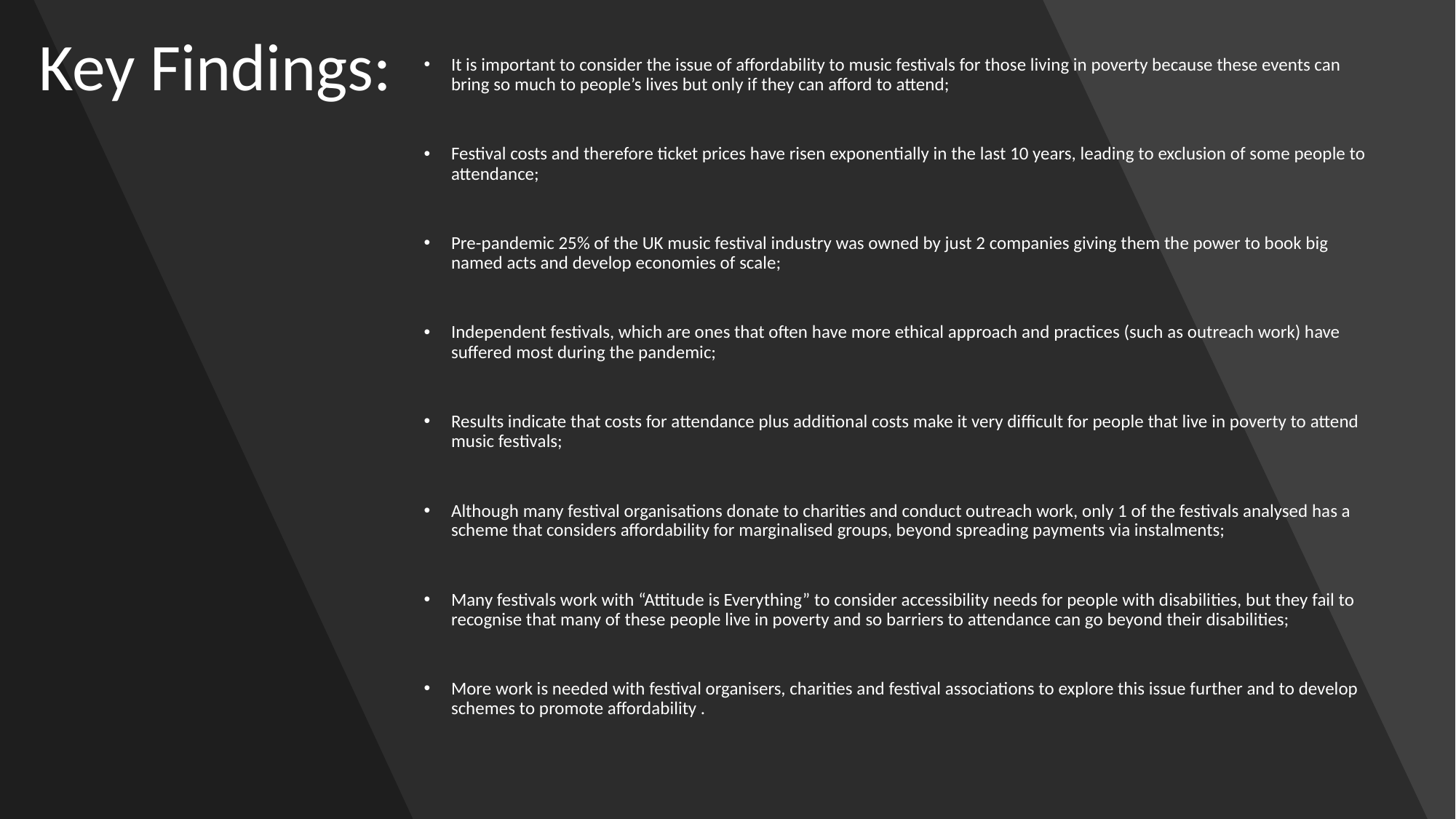

# Key Findings:
It is important to consider the issue of affordability to music festivals for those living in poverty because these events can bring so much to people’s lives but only if they can afford to attend;

Festival costs and therefore ticket prices have risen exponentially in the last 10 years, leading to exclusion of some people to attendance;

Pre-pandemic 25% of the UK music festival industry was owned by just 2 companies giving them the power to book big named acts and develop economies of scale;

Independent festivals, which are ones that often have more ethical approach and practices (such as outreach work) have suffered most during the pandemic;

Results indicate that costs for attendance plus additional costs make it very difficult for people that live in poverty to attend music festivals;

Although many festival organisations donate to charities and conduct outreach work, only 1 of the festivals analysed has a scheme that considers affordability for marginalised groups, beyond spreading payments via instalments;

Many festivals work with “Attitude is Everything” to consider accessibility needs for people with disabilities, but they fail to recognise that many of these people live in poverty and so barriers to attendance can go beyond their disabilities;

More work is needed with festival organisers, charities and festival associations to explore this issue further and to develop schemes to promote affordability .

Karen DaviesAMI-07